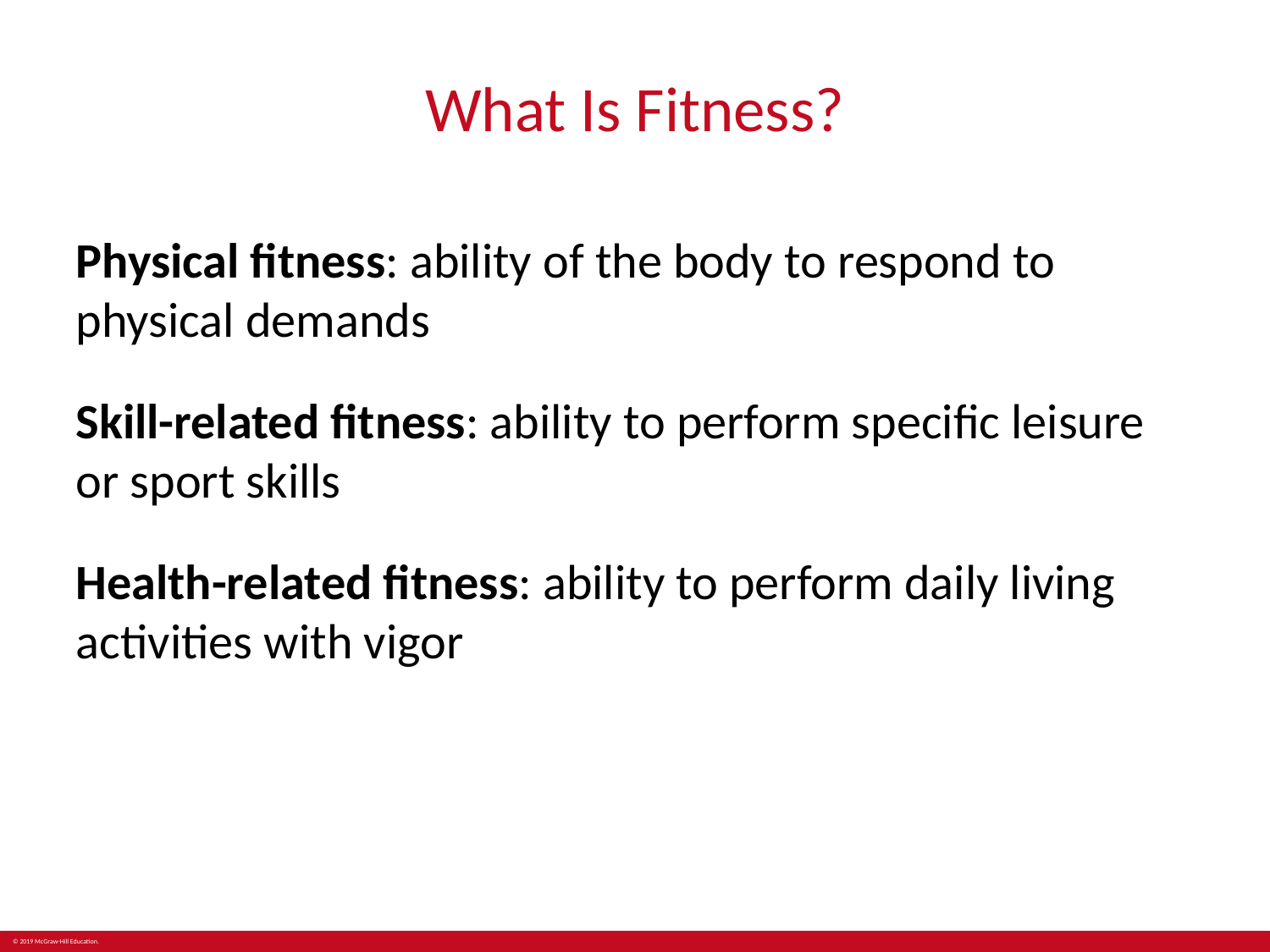

# What Is Fitness?
Physical fitness: ability of the body to respond to physical demands
Skill-related fitness: ability to perform specific leisure or sport skills
Health-related fitness: ability to perform daily living activities with vigor